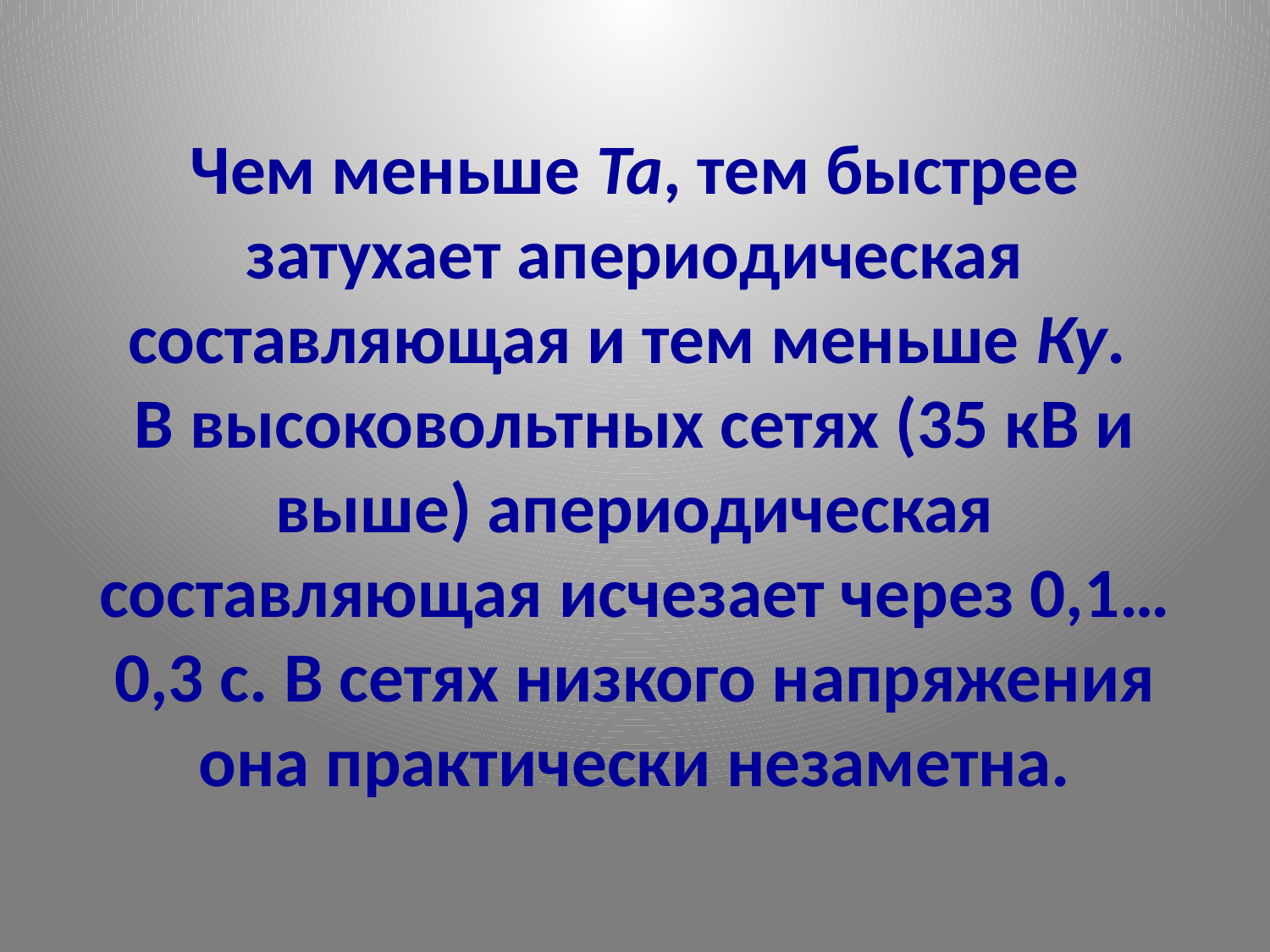

# Чем меньше Та, тем быстрее затухает апериодическая составляющая и тем меньше Ку. В высоковольтных сетях (35 кВ и выше) апериодическая составляющая исчезает через 0,1…0,3 с. В сетях низкого напряжения она практически незаметна.